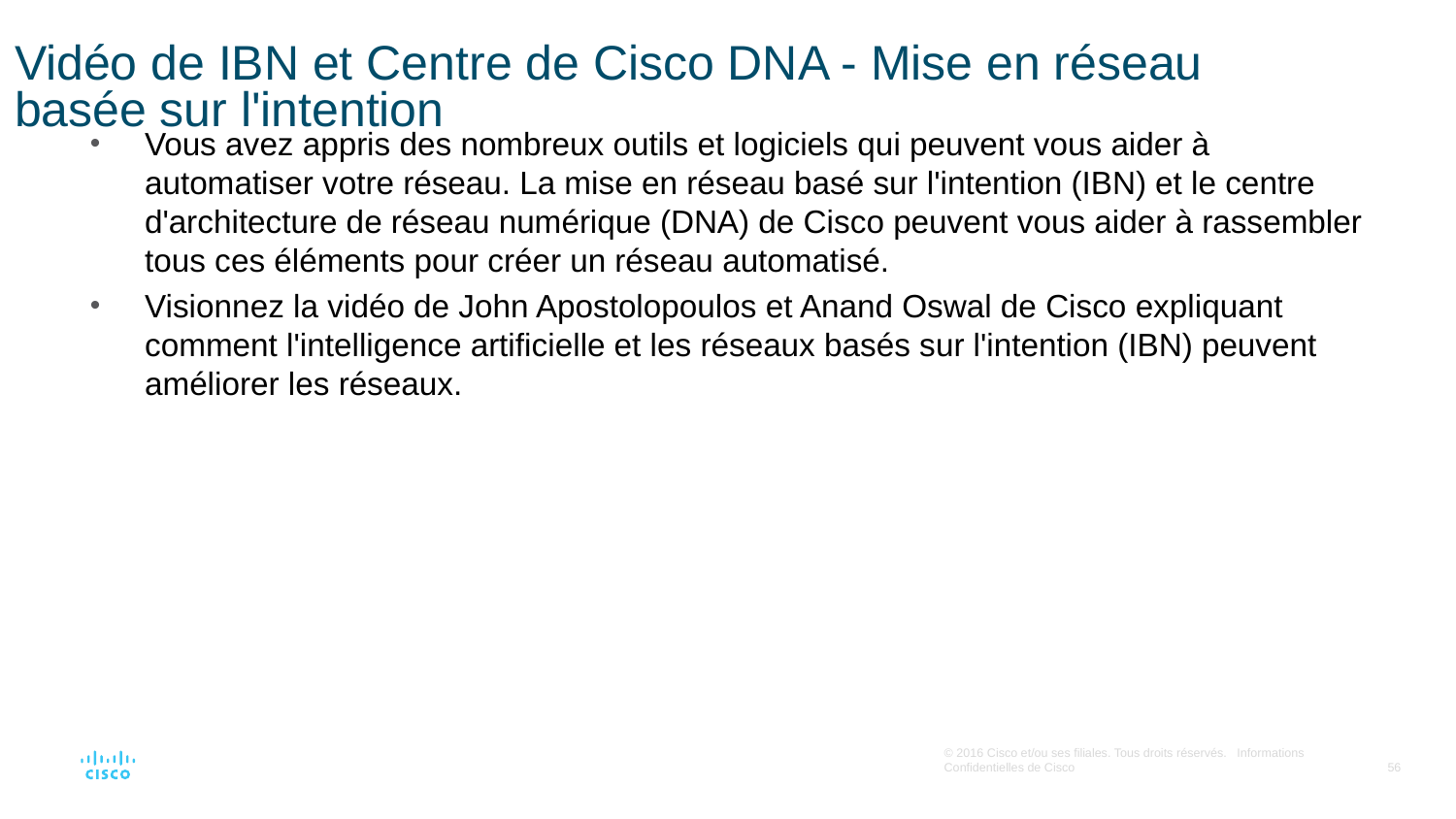

# Vidéo de IBN et Centre de Cisco DNA - Mise en réseau basée sur l'intention
Vous avez appris des nombreux outils et logiciels qui peuvent vous aider à automatiser votre réseau. La mise en réseau basé sur l'intention (IBN) et le centre d'architecture de réseau numérique (DNA) de Cisco peuvent vous aider à rassembler tous ces éléments pour créer un réseau automatisé.
Visionnez la vidéo de John Apostolopoulos et Anand Oswal de Cisco expliquant comment l'intelligence artificielle et les réseaux basés sur l'intention (IBN) peuvent améliorer les réseaux.